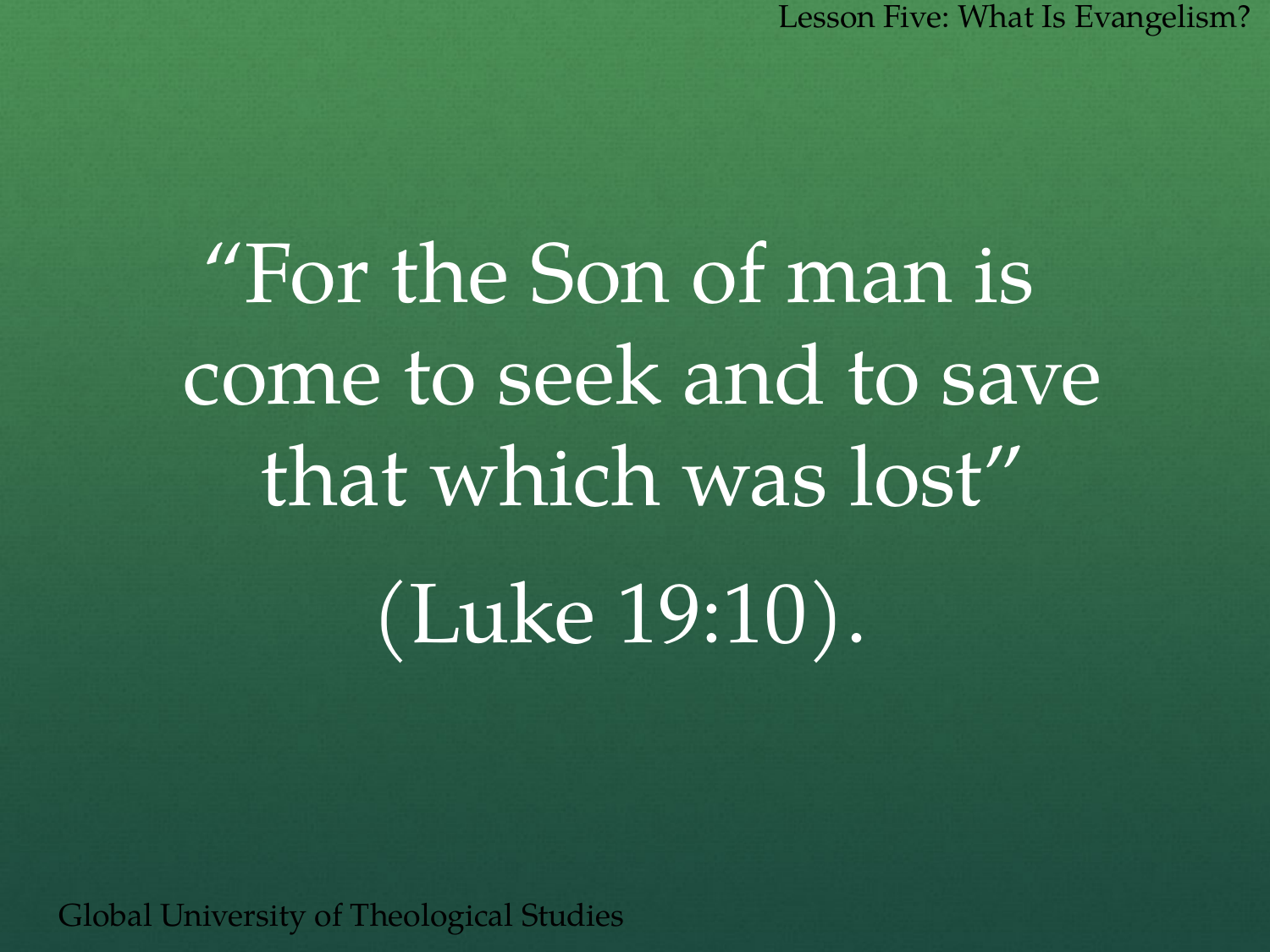

Lesson Five: What Is Evangelism?

“For the Son of man is come to seek and to save that which was lost”
(Luke 19:10).
Global University of Theological Studies